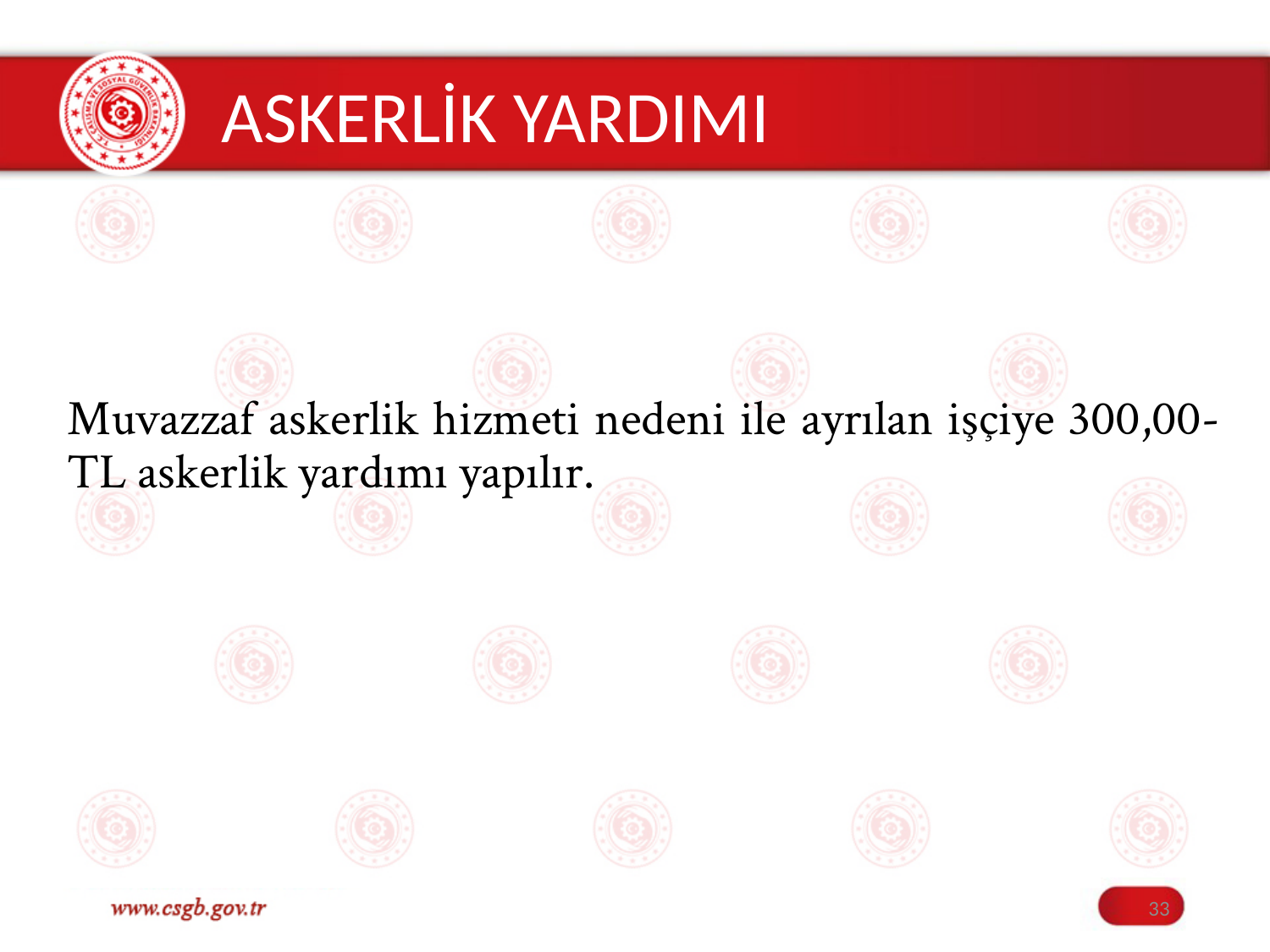

# ASKERLİK YARDIMI

Muvazzaf askerlik hizmeti nedeni ile ayrılan işçiye 300,00-TL askerlik yardımı yapılır.
33